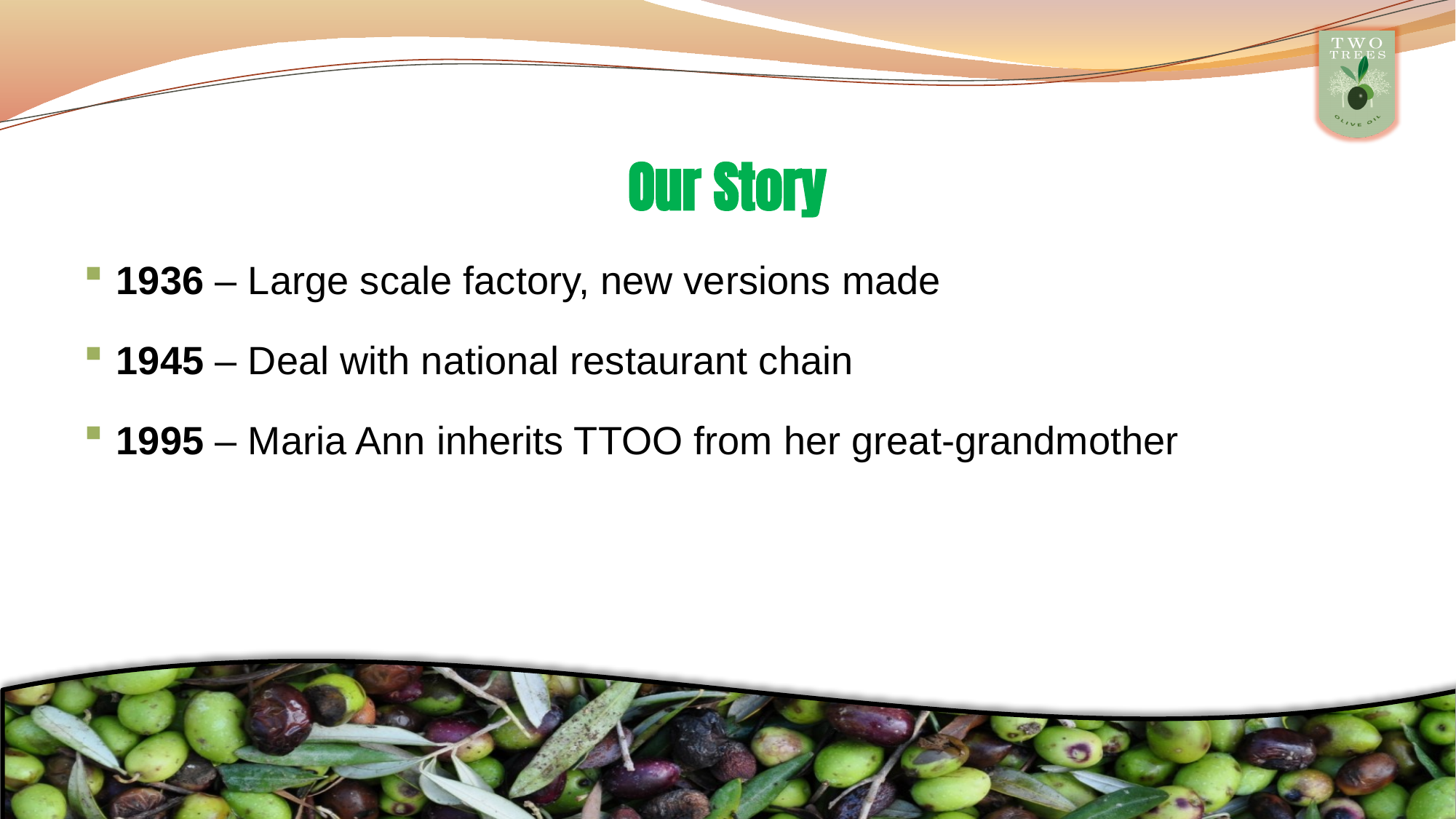

# Our Story
1936 – Large scale factory, new versions made
1945 – Deal with national restaurant chain
1995 – Maria Ann inherits TTOO from her great-grandmother